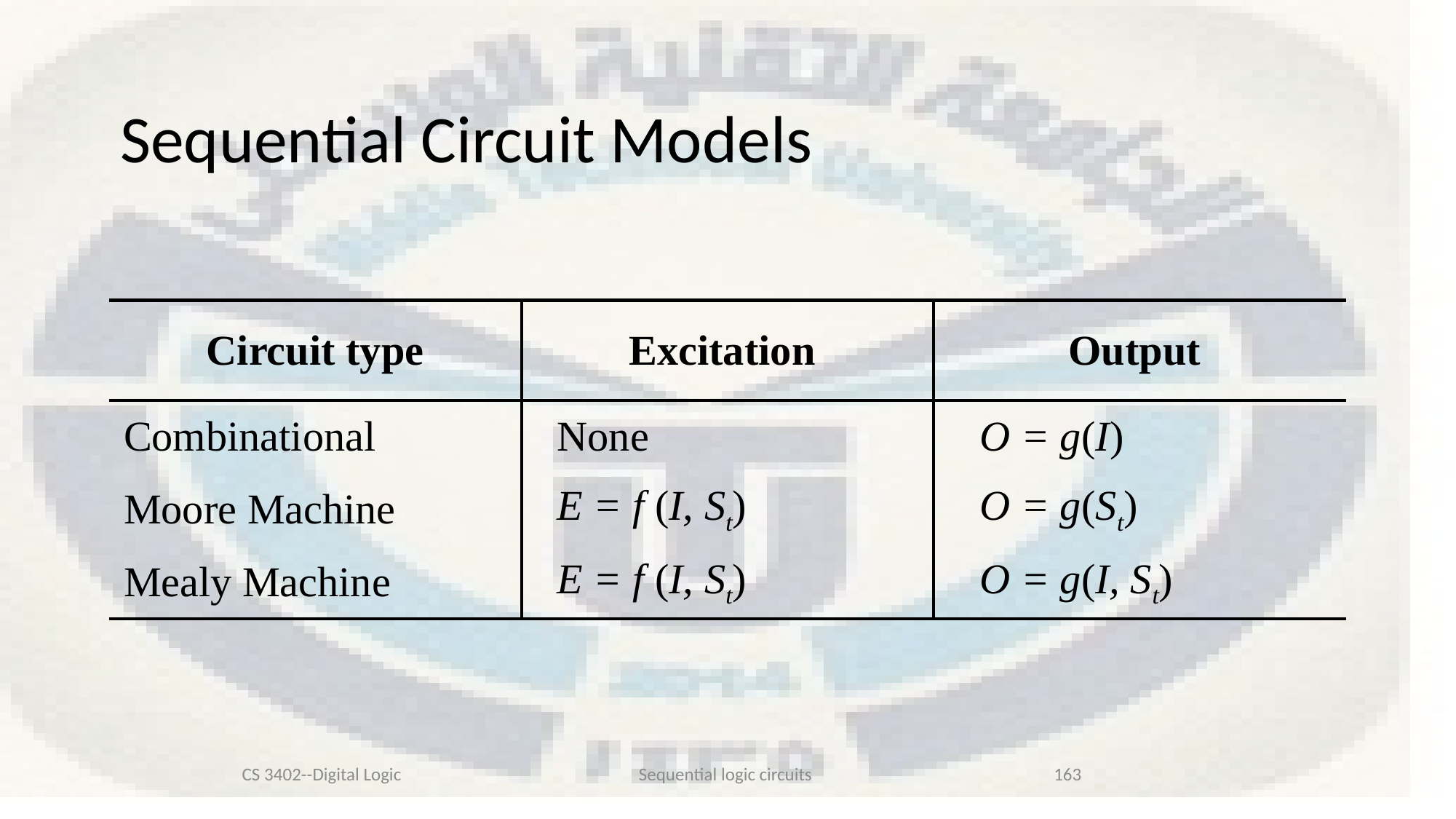

# Sequential Circuit Models
| Circuit type | Excitation | Output |
| --- | --- | --- |
| Combinational | None | O = g(I) |
| Moore Machine | E = f (I, St) | O = g(St) |
| Mealy Machine | E = f (I, St) | O = g(I, St) |
CS 3402--Digital Logic
Sequential logic circuits
163